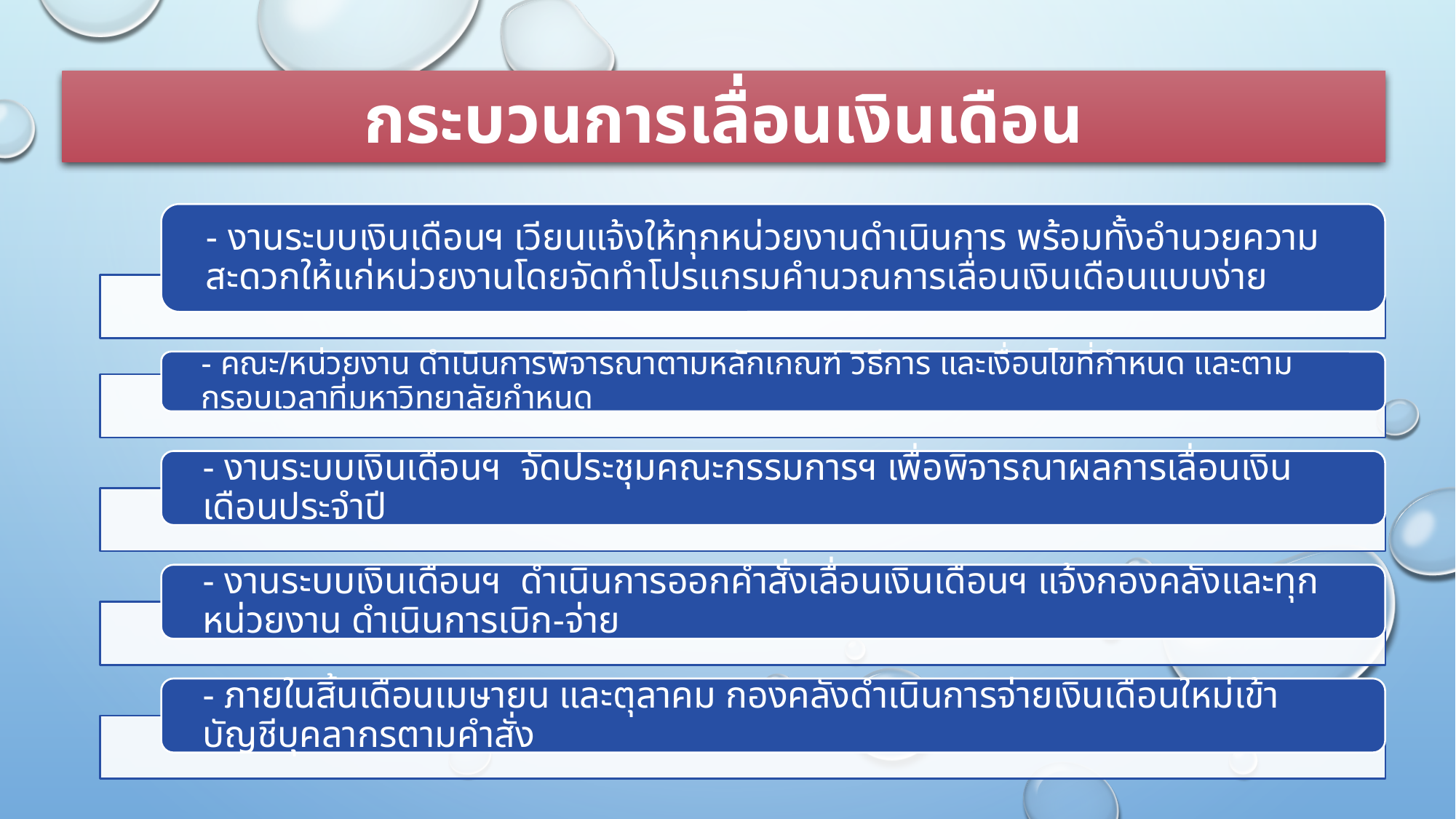

กระบวนการเลื่อนเงินเดือน
- งานระบบเงินเดือนฯ เวียนแจ้งให้ทุกหน่วยงานดำเนินการ พร้อมทั้งอำนวยความสะดวกให้แก่หน่วยงานโดยจัดทำโปรแกรมคำนวณการเลื่อนเงินเดือนแบบง่าย
- คณะ/หน่วยงาน ดำเนินการพิจารณาตามหลักเกณฑ์ วิธีการ และเงื่อนไขที่กำหนด และตามกรอบเวลาที่มหาวิทยาลัยกำหนด
- งานระบบเงินเดือนฯ  จัดประชุมคณะกรรมการฯ เพื่อพิจารณาผลการเลื่อนเงินเดือนประจำปี
- งานระบบเงินเดือนฯ  ดำเนินการออกคำสั่งเลื่อนเงินเดือนฯ แจ้งกองคลังและทุกหน่วยงาน ดำเนินการเบิก-จ่าย
- ภายในสิ้นเดือนเมษายน และตุลาคม กองคลังดำเนินการจ่ายเงินเดือนใหม่เข้าบัญชีบุคลากรตามคำสั่ง